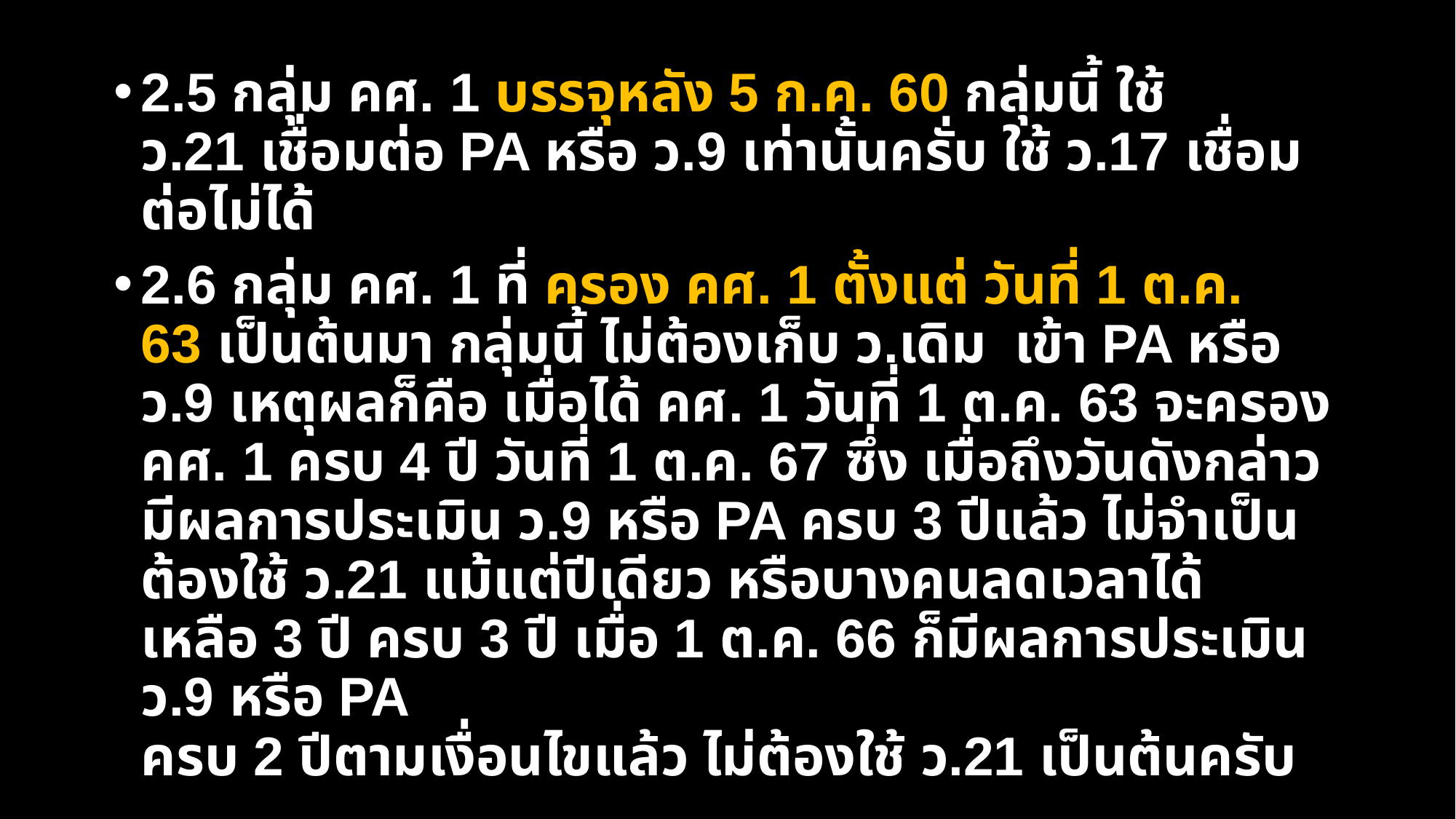

2.5 กลุ่ม คศ. 1 บรรจุหลัง 5 ก.ค. 60 กลุ่มนี้ ใช้ ว.21 เชื่อมต่อ PA หรือ ว.9 เท่านั้นครั่บ ใช้ ว.17 เชื่อมต่อไม่ได้
2.6 กลุ่ม คศ. 1 ที่ ครอง คศ. 1 ตั้งแต่ วันที่ 1 ต.ค. 63 เป็นต้นมา กลุ่มนี้ ไม่ต้องเก็บ ว.เดิม  เข้า PA หรือ ว.9 เหตุผลก็คือ เมื่อได้ คศ. 1 วันที่ 1 ต.ค. 63 จะครอง คศ. 1 ครบ 4 ปี วันที่ 1 ต.ค. 67 ซึ่ง เมื่อถึงวันดังกล่าว มีผลการประเมิน ว.9 หรือ PA ครบ 3 ปีแล้ว ไม่จำเป็นต้องใช้ ว.21 แม้แต่ปีเดียว หรือบางคนลดเวลาได้เหลือ 3 ปี ครบ 3 ปี เมื่อ 1 ต.ค. 66 ก็มีผลการประเมิน ว.9 หรือ PA
ครบ 2 ปีตามเงื่อนไขแล้ว ไม่ต้องใช้ ว.21 เป็นต้นครับ